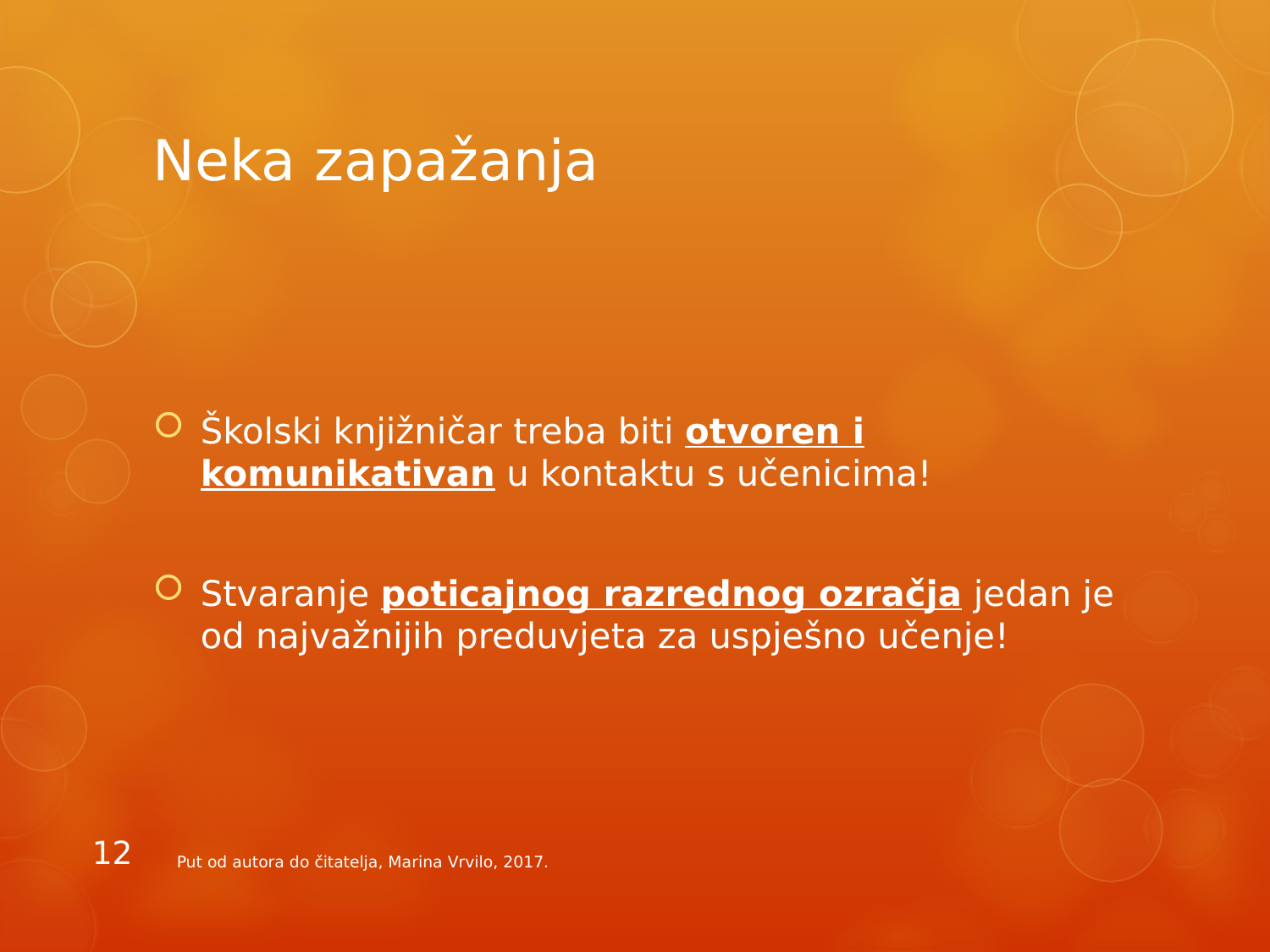

# Neka zapažanja
Školski knjižničar treba biti otvoren i komunikativan u kontaktu s učenicima!

Stvaranje poticajnog razrednog ozračja jedan je od najvažnijih preduvjeta za uspješno učenje!
12
Put od autora do čitatelja, Marina Vrvilo, 2017.